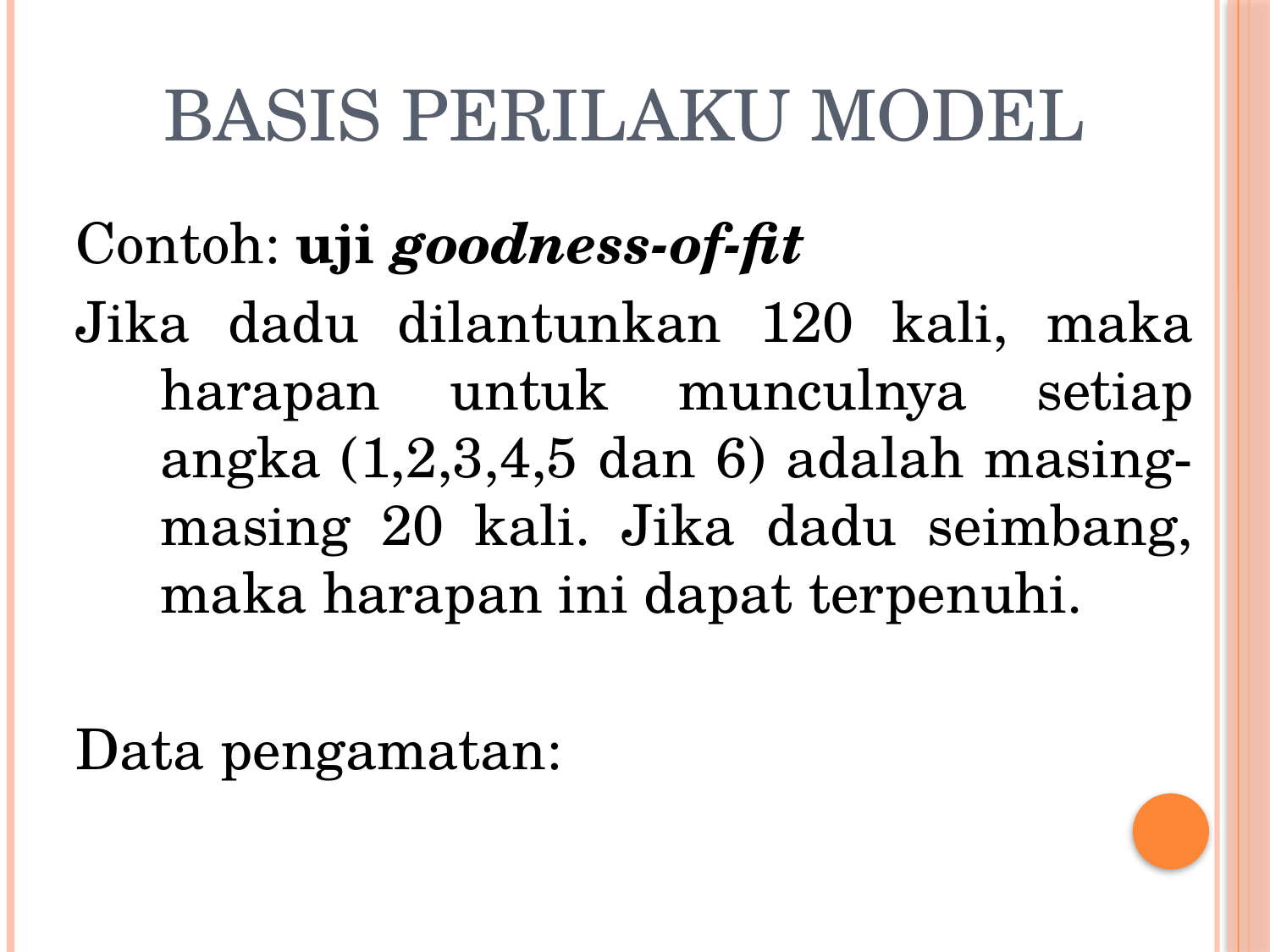

# Basis Perilaku Model
Contoh: uji goodness-of-fit
Jika dadu dilantunkan 120 kali, maka harapan untuk munculnya setiap angka (1,2,3,4,5 dan 6) adalah masing-masing 20 kali. Jika dadu seimbang, maka harapan ini dapat terpenuhi.

Data pengamatan: